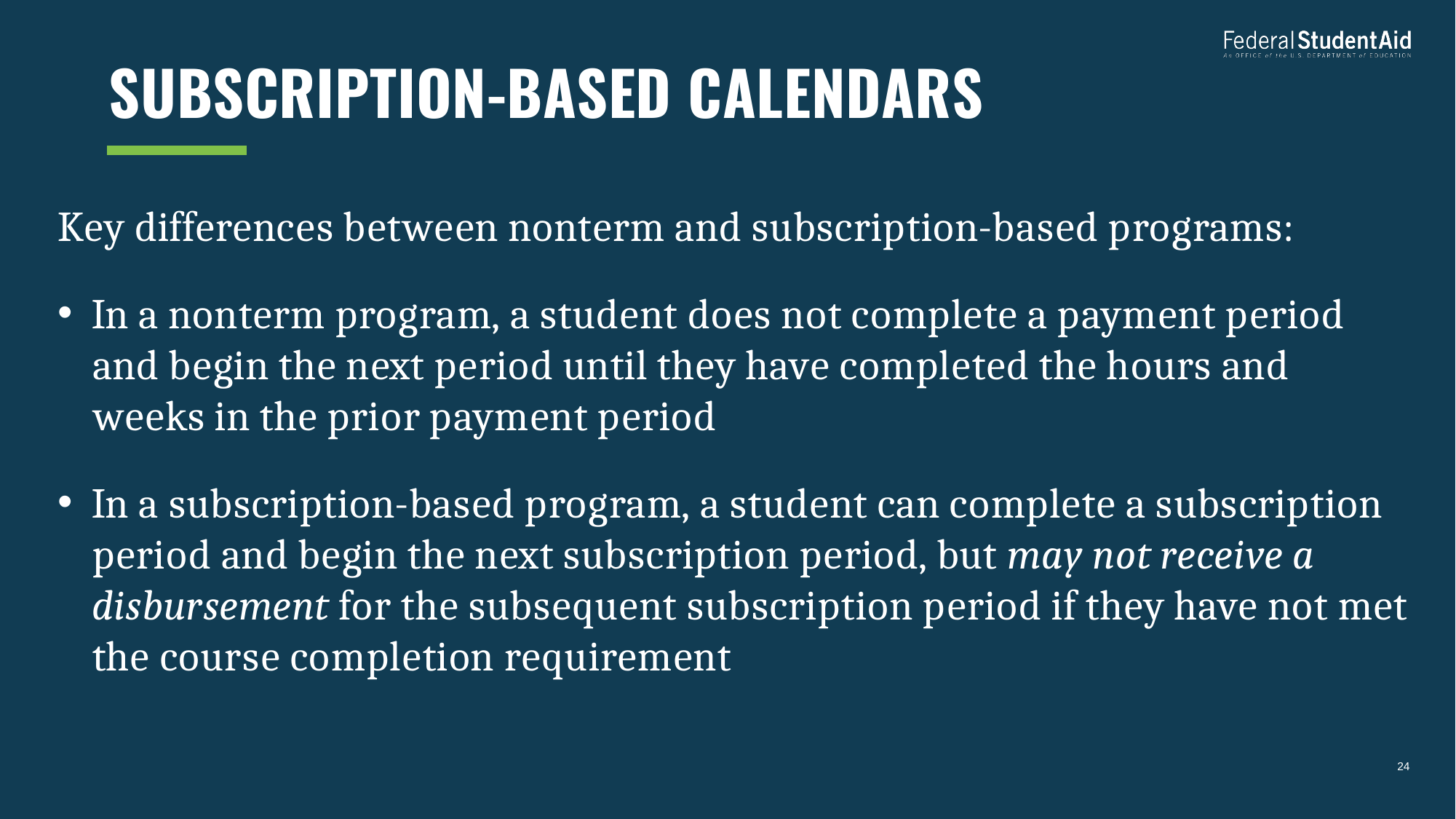

# Subscription-based CALENDARS
Key differences between nonterm and subscription-based programs:

In a nonterm program, a student does not complete a payment period and begin the next period until they have completed the hours and weeks in the prior payment period

In a subscription-based program, a student can complete a subscription period and begin the next subscription period, but may not receive a disbursement for the subsequent subscription period if they have not met the course completion requirement

24